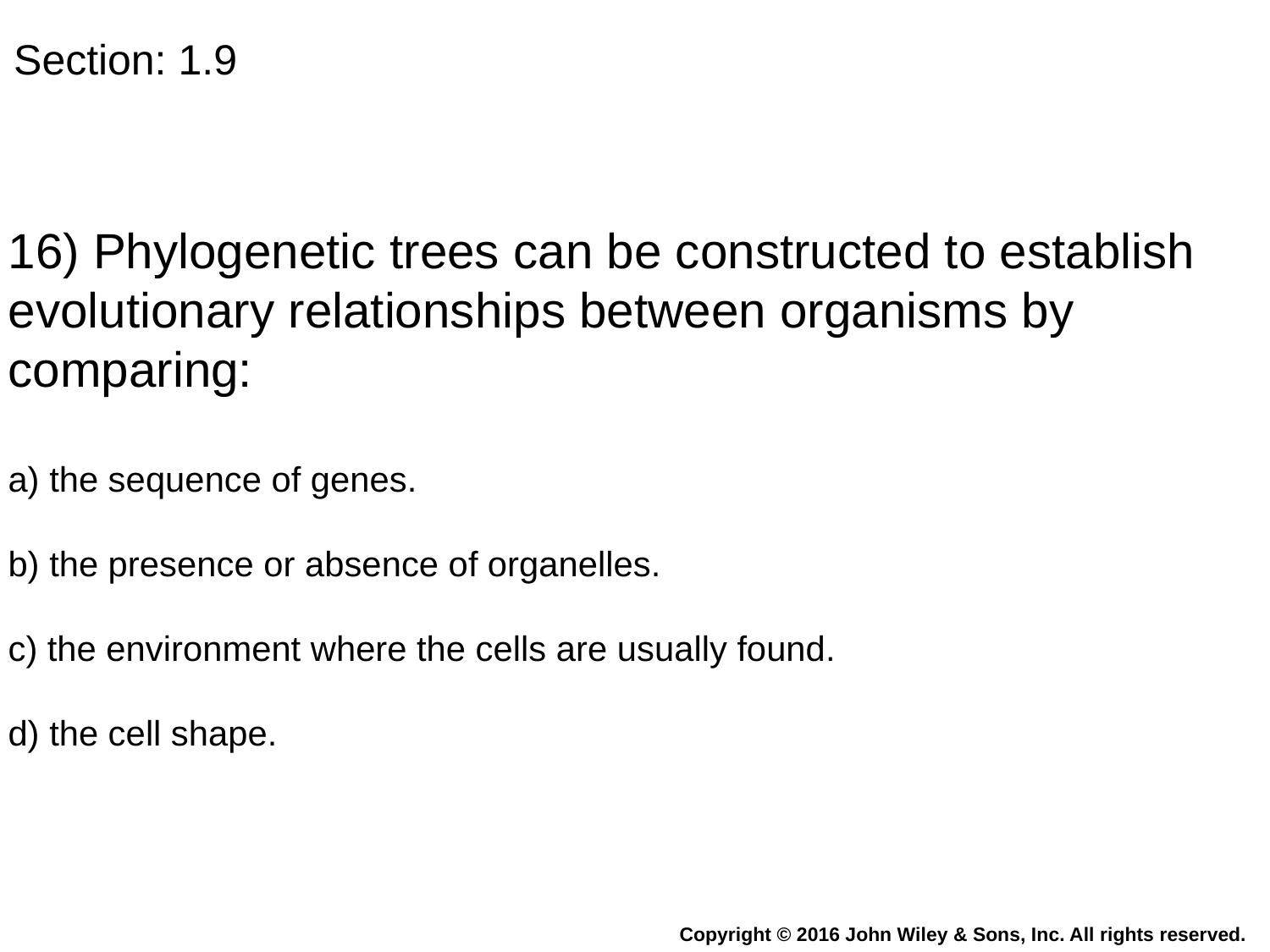

Section: 1.9

16) Phylogenetic trees can be constructed to establish evolutionary relationships between organisms by comparing:

a) the sequence of genes.

b) the presence or absence of organelles.

c) the environment where the cells are usually found.

d) the cell shape.
Copyright © 2016 John Wiley & Sons, Inc. All rights reserved.